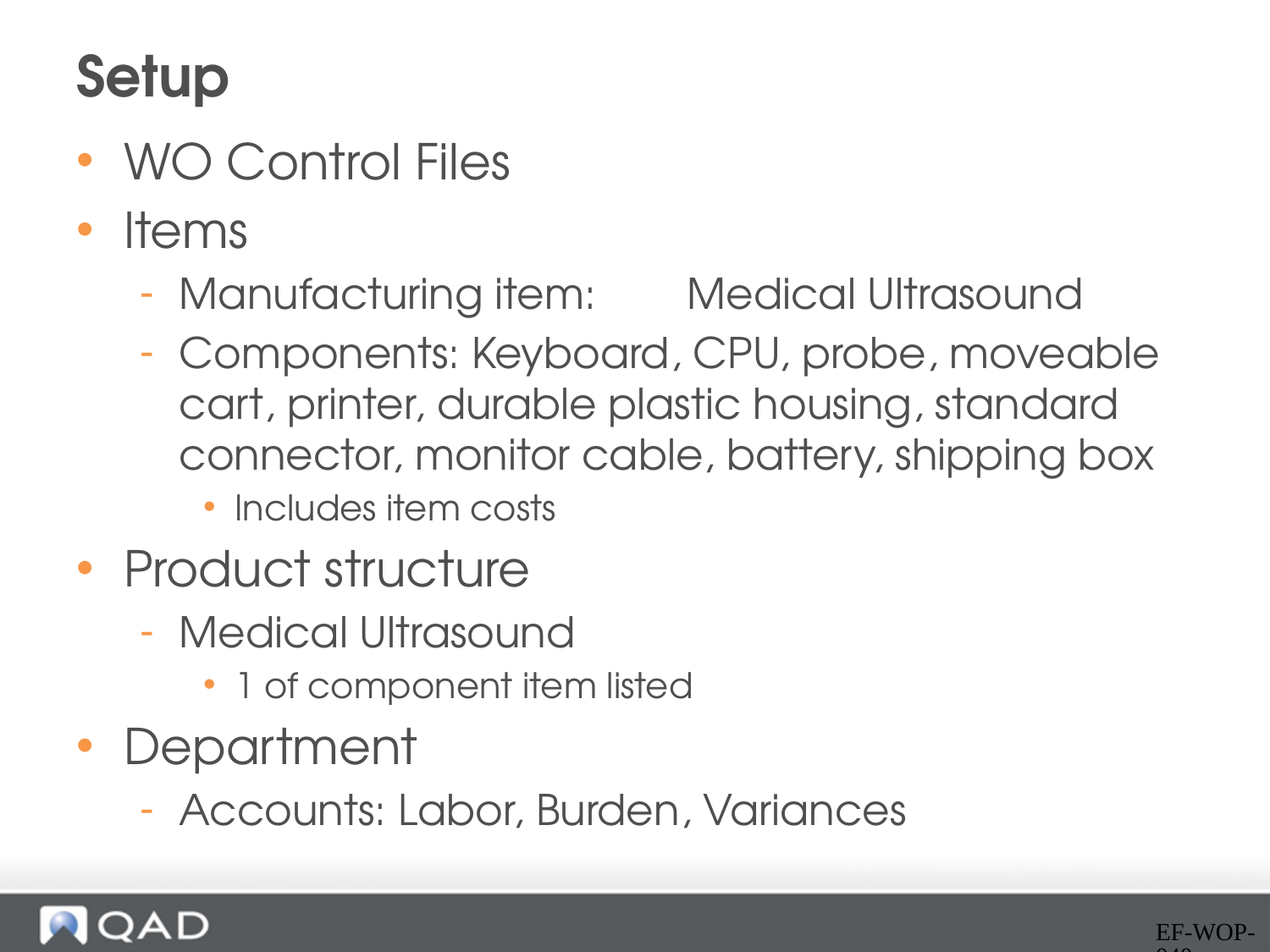

# Setup
WO Control Files
Items
Manufacturing item:	Medical Ultrasound
Components: Keyboard, CPU, probe, moveable cart, printer, durable plastic housing, standard connector, monitor cable, battery, shipping box
Includes item costs
Product structure
Medical Ultrasound
1 of component item listed
Department
Accounts: Labor, Burden, Variances
EF-WOP-040